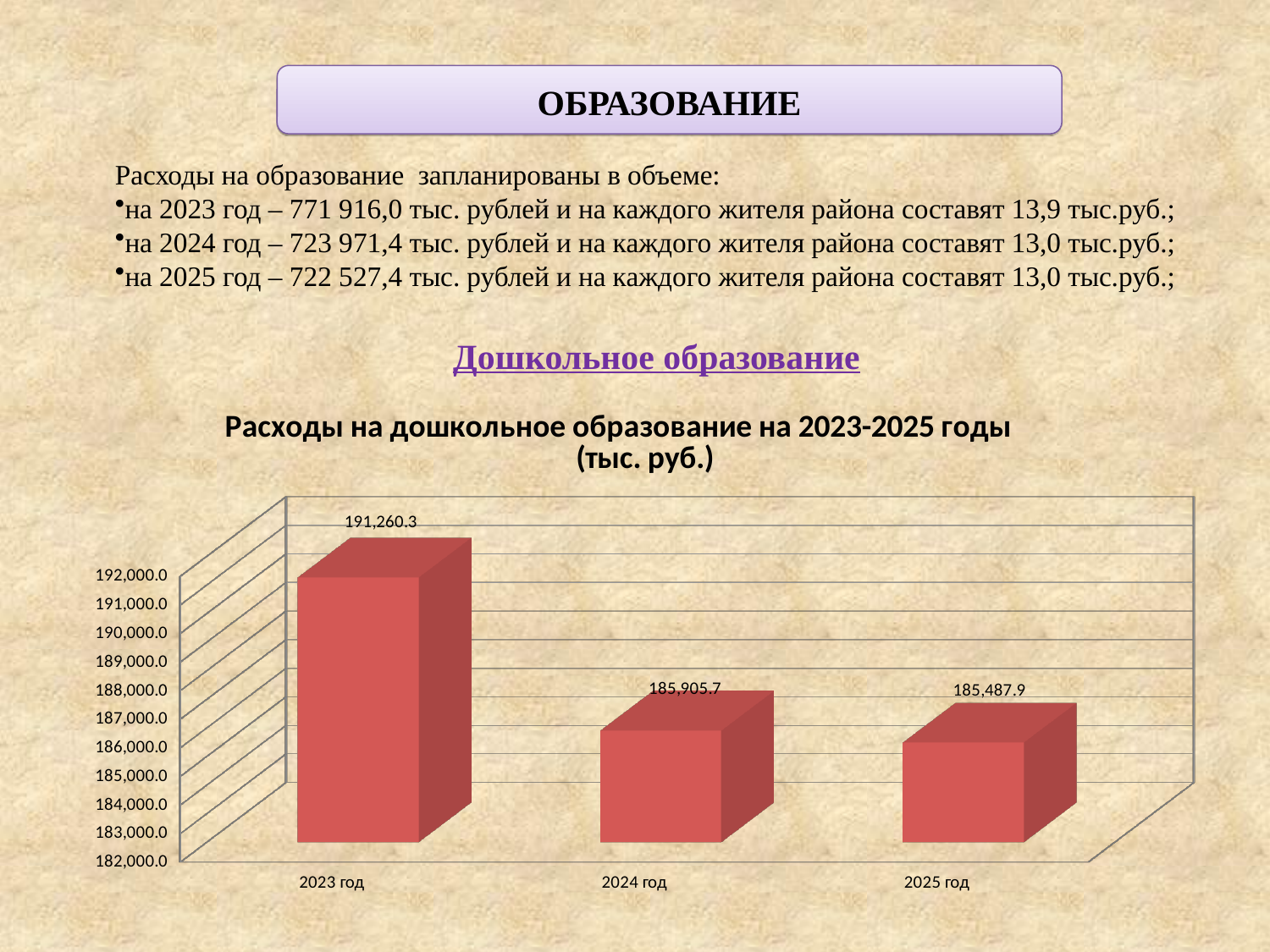

ОБРАЗОВАНИЕ

Расходы на образование  запланированы в объеме:
на 2023 год – 771 916,0 тыс. рублей и на каждого жителя района составят 13,9 тыс.руб.;
на 2024 год – 723 971,4 тыс. рублей и на каждого жителя района составят 13,0 тыс.руб.;
на 2025 год – 722 527,4 тыс. рублей и на каждого жителя района составят 13,0 тыс.руб.;

Дошкольное образование

[unsupported chart]